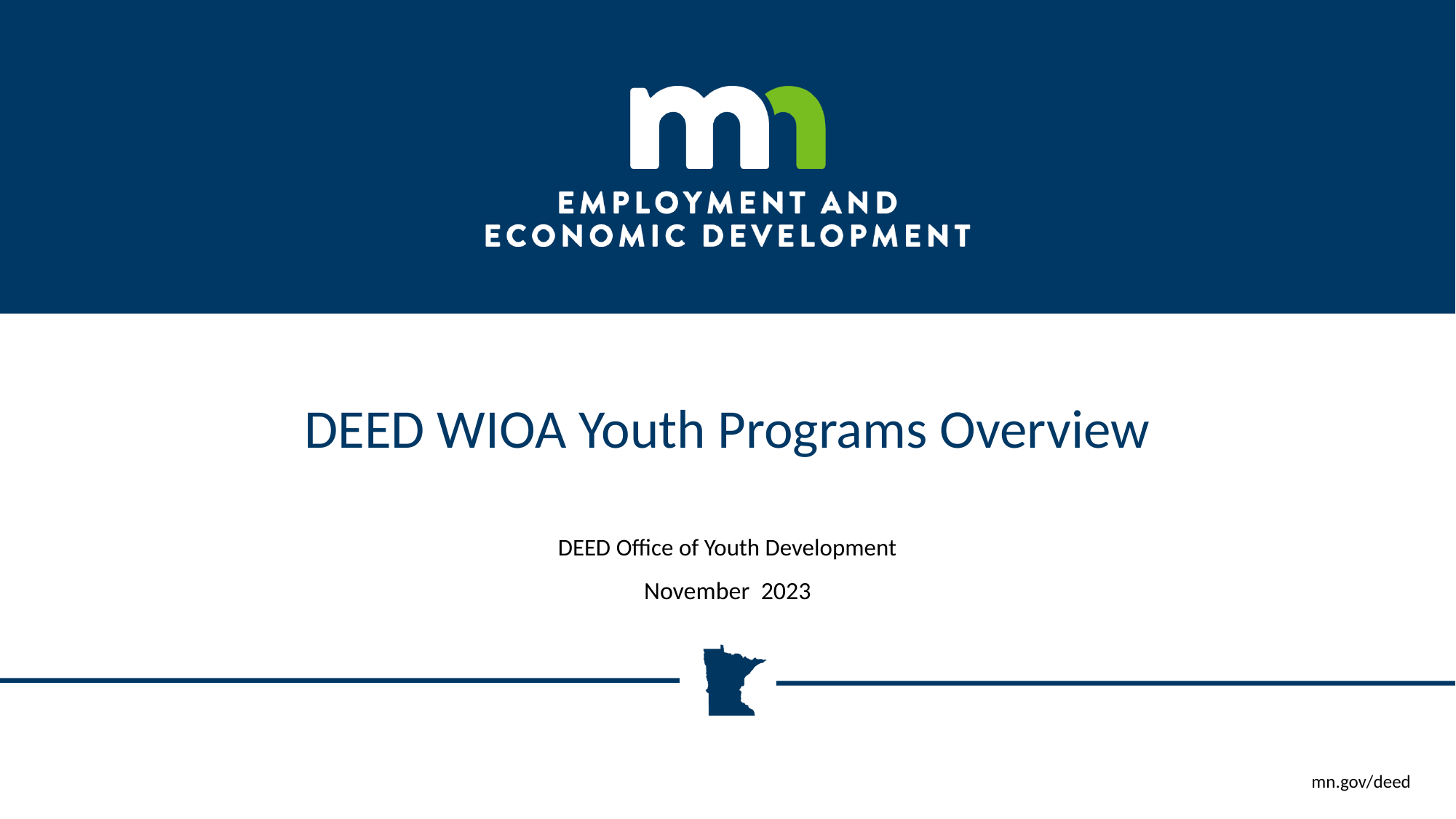

# DEED WIOA Youth Programs Overview
DEED Office of Youth Development
November  2023
mn.gov/deed